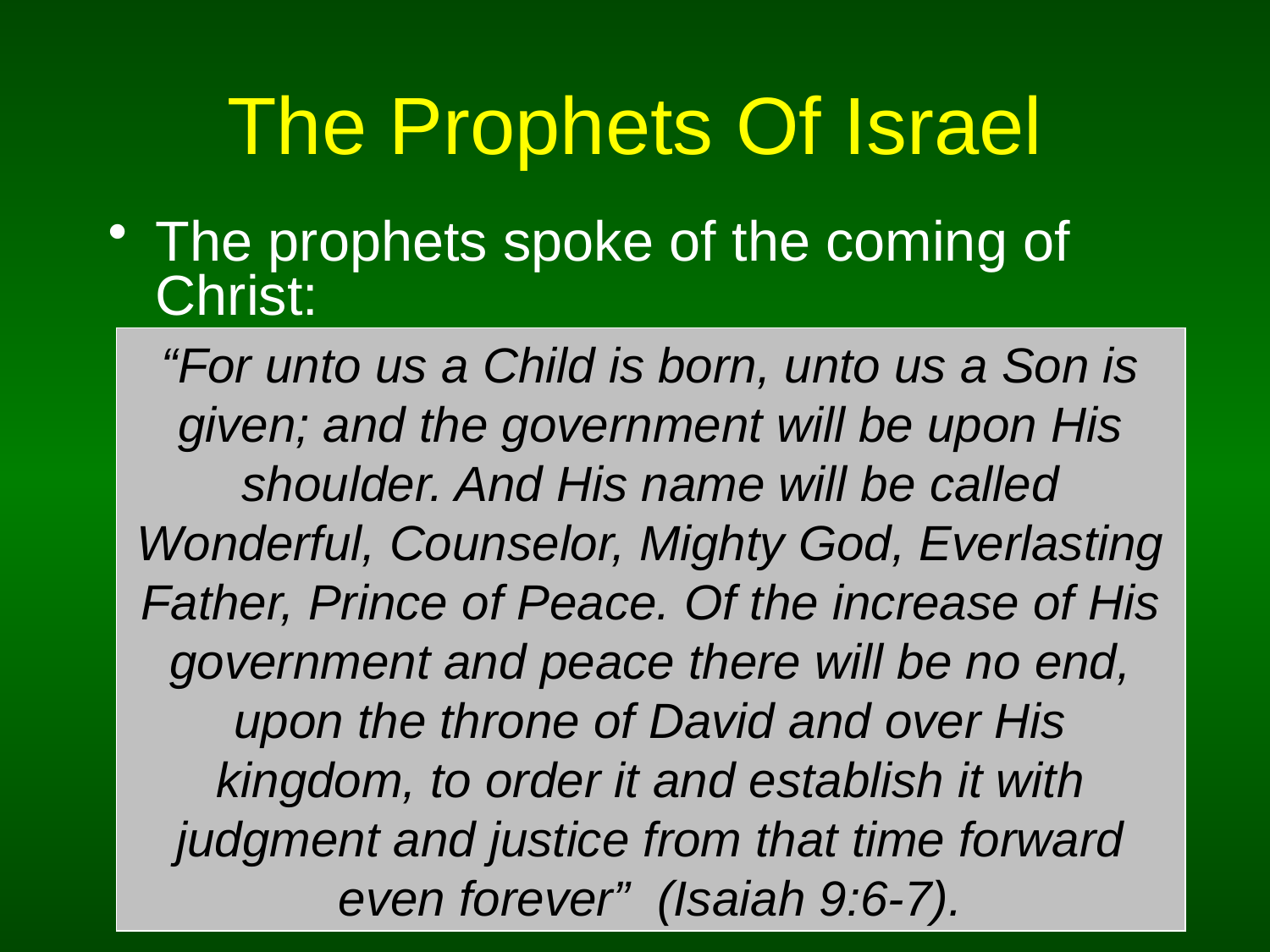

# The Prophets Of Israel
The prophets spoke of the coming of Christ:
“For unto us a Child is born, unto us a Son is given; and the government will be upon His shoulder. And His name will be called Wonderful, Counselor, Mighty God, Everlasting Father, Prince of Peace. Of the increase of His government and peace there will be no end, upon the throne of David and over His kingdom, to order it and establish it with judgment and justice from that time forward even forever”  (Isaiah 9:6-7).